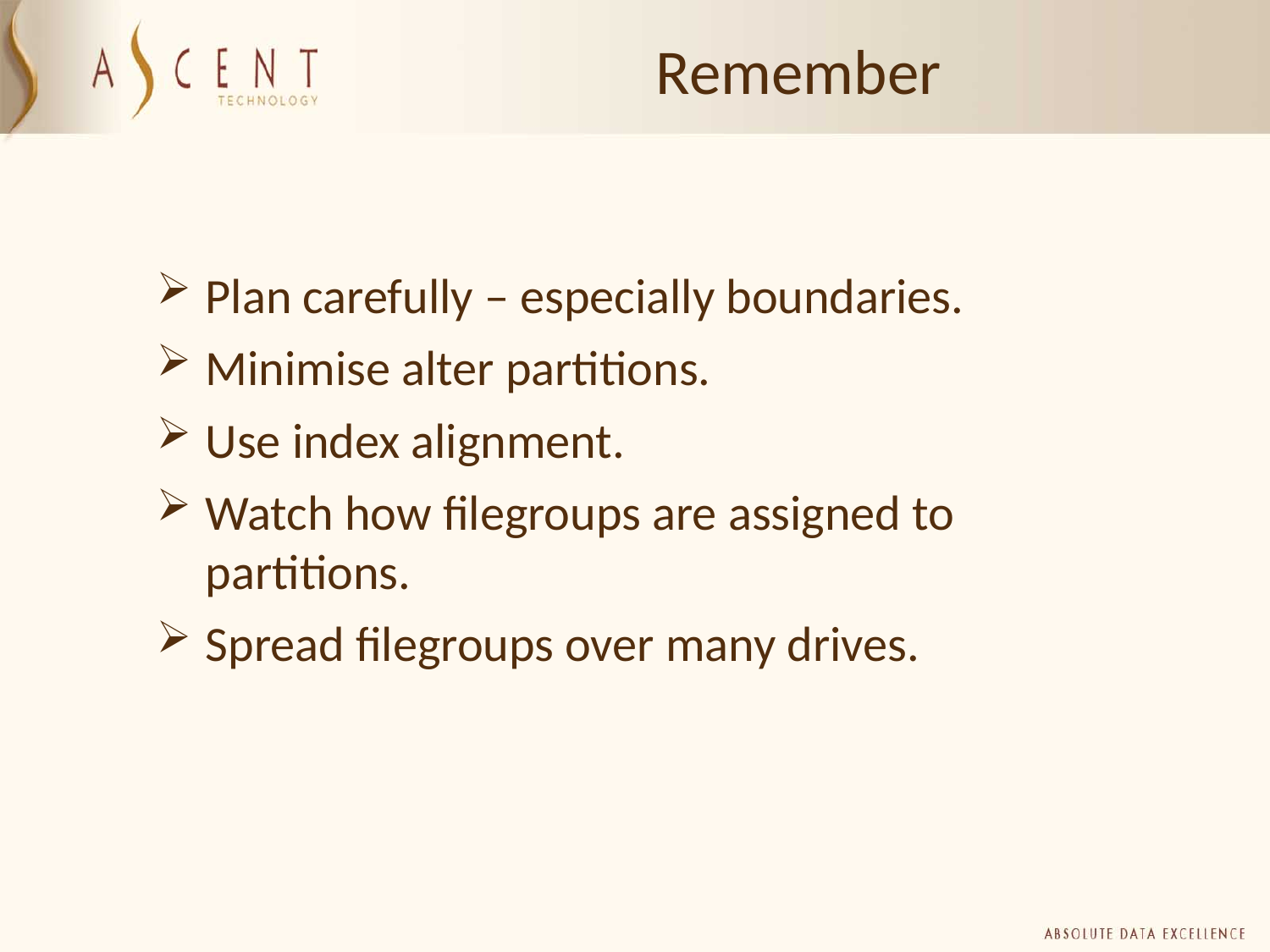

Remember
Plan carefully – especially boundaries.
Minimise alter partitions.
Use index alignment.
Watch how filegroups are assigned to partitions.
Spread filegroups over many drives.